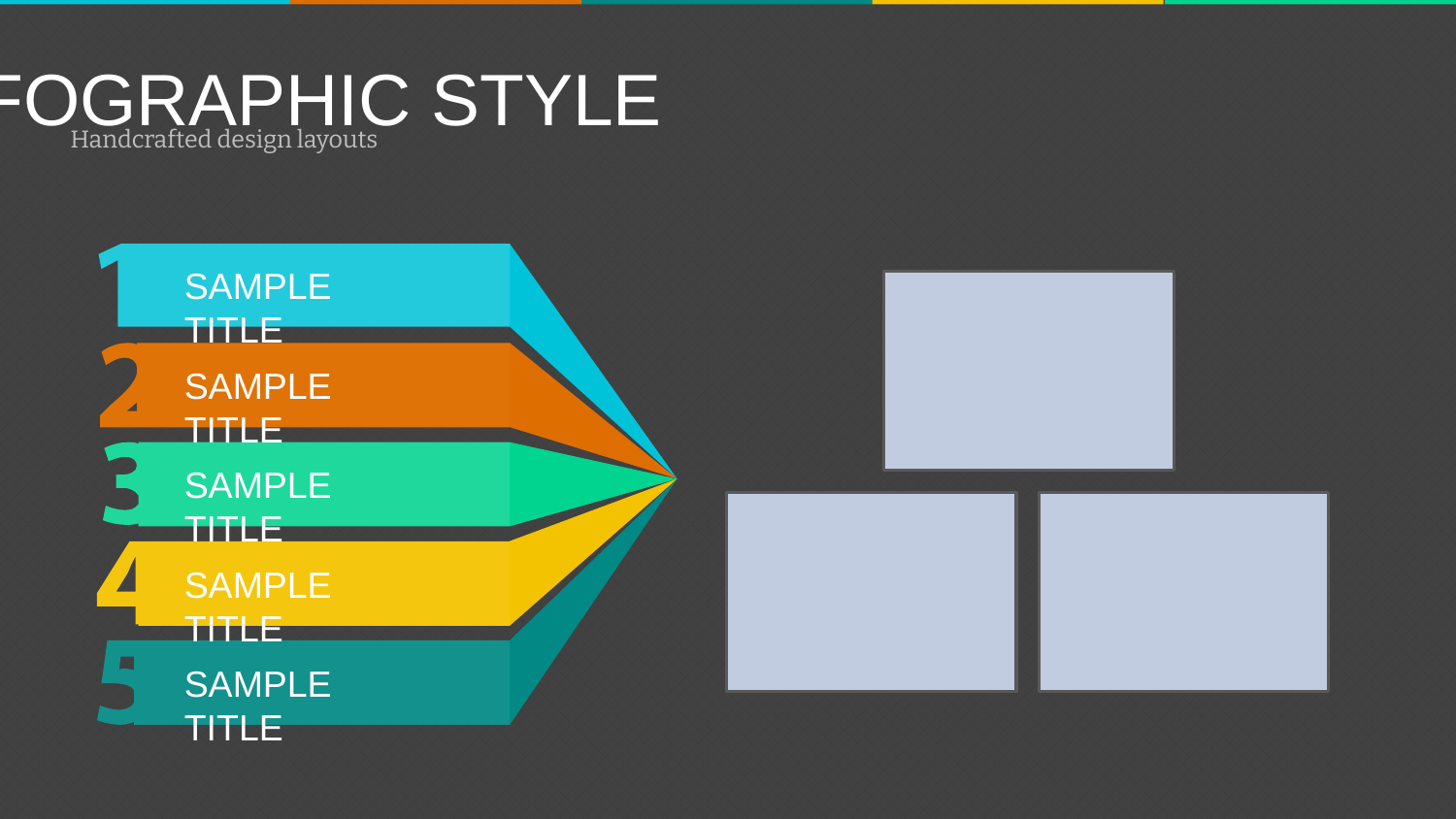

INFOGRAPHIC STYLE
Handcrafted design layouts

SAMPLE TITLE

SAMPLE TITLE

SAMPLE TITLE

SAMPLE TITLE

SAMPLE TITLE